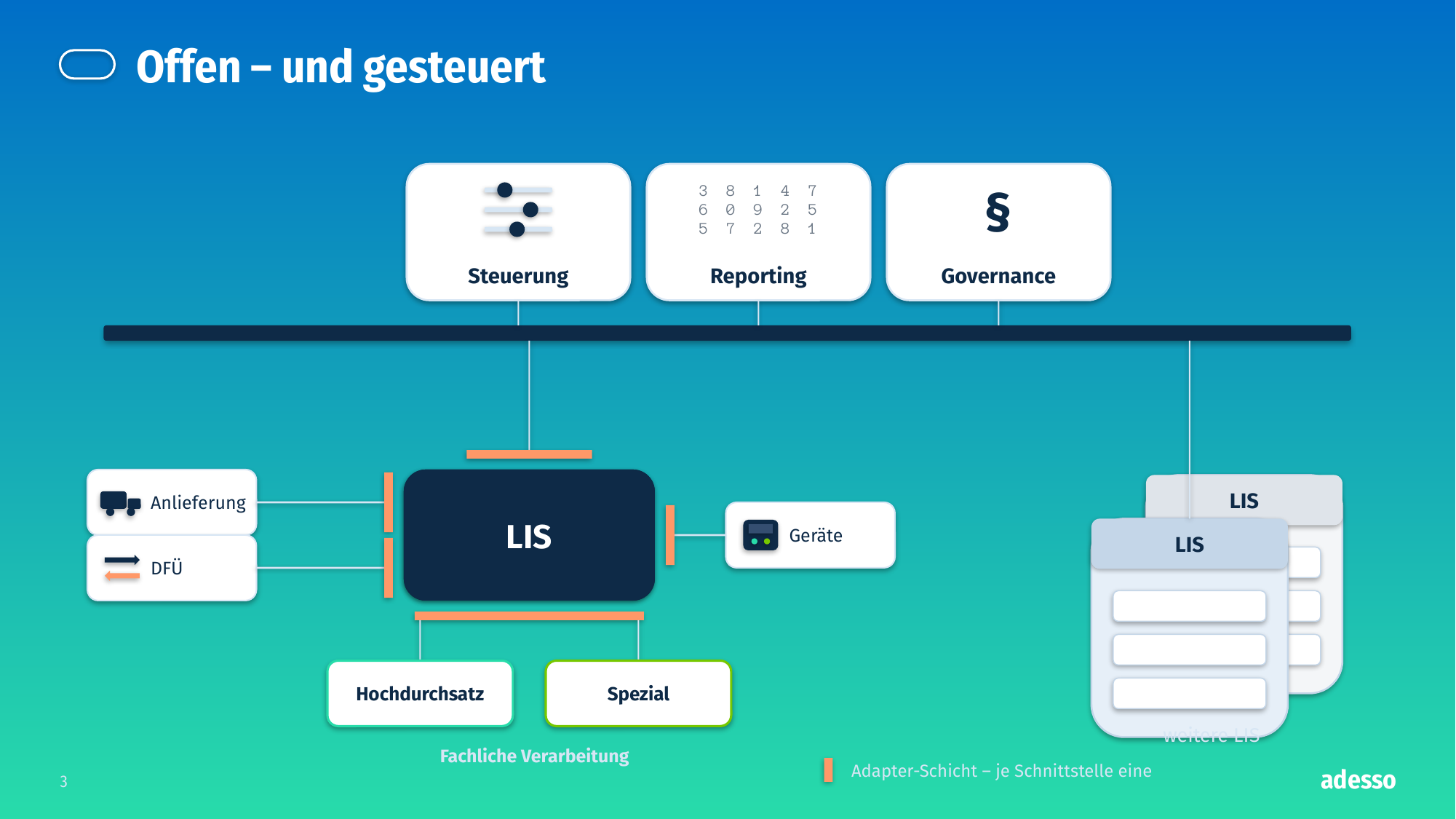

Offen – und gesteuert

§
3  8  1  4  7
6  0  9  2  5
5  7  2  8  1

Steuerung
Reporting
Governance

LIS

LIS
Anlieferung

Geräte

LIS

DFÜ

Hochdurchsatz
Spezial

weitere LIS
Fachliche Verarbeitung
Adapter-Schicht – je Schnittstelle eine

adesso
3